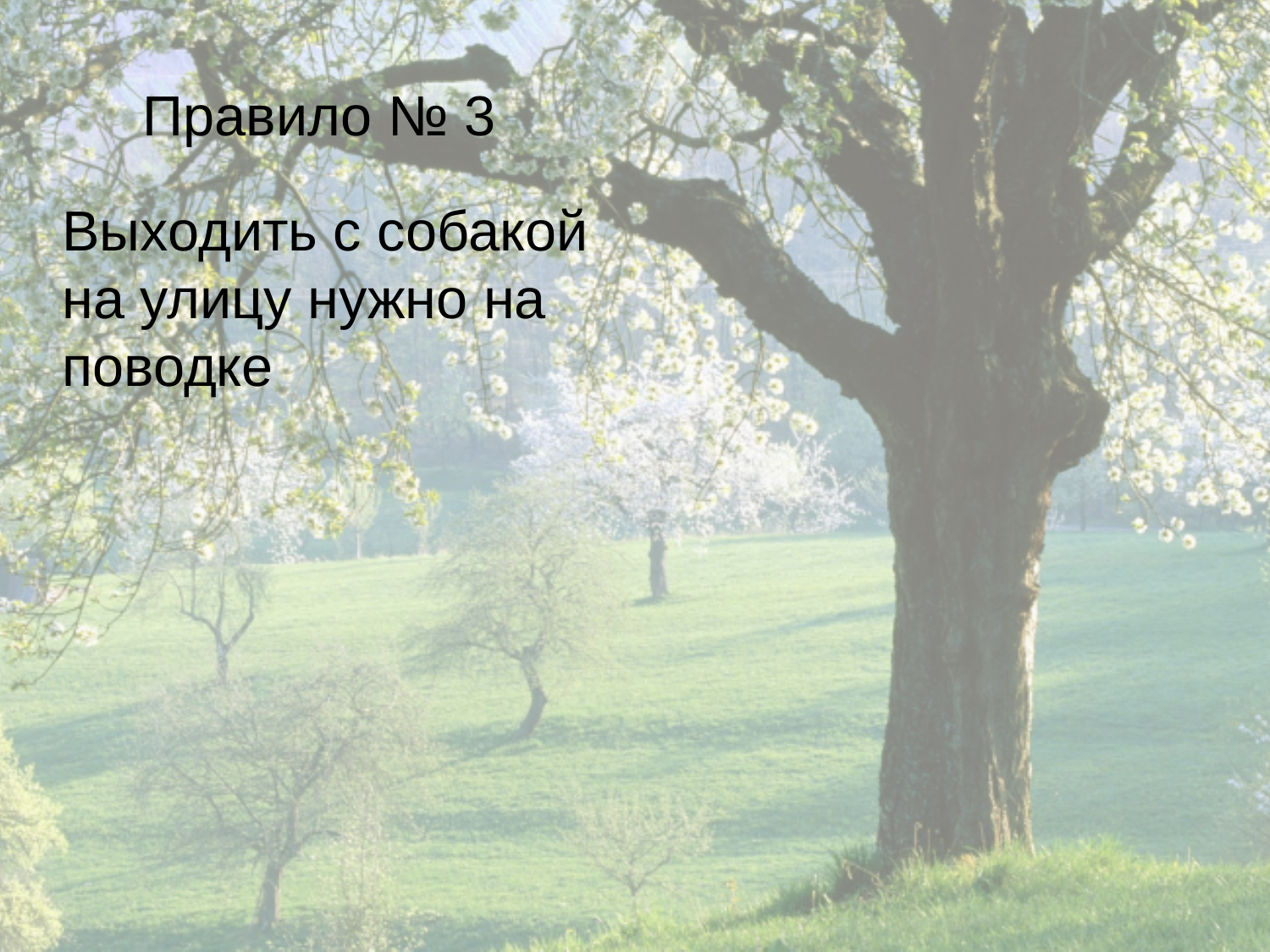

# Правило № 3
Выходить с собакой на улицу нужно на поводке